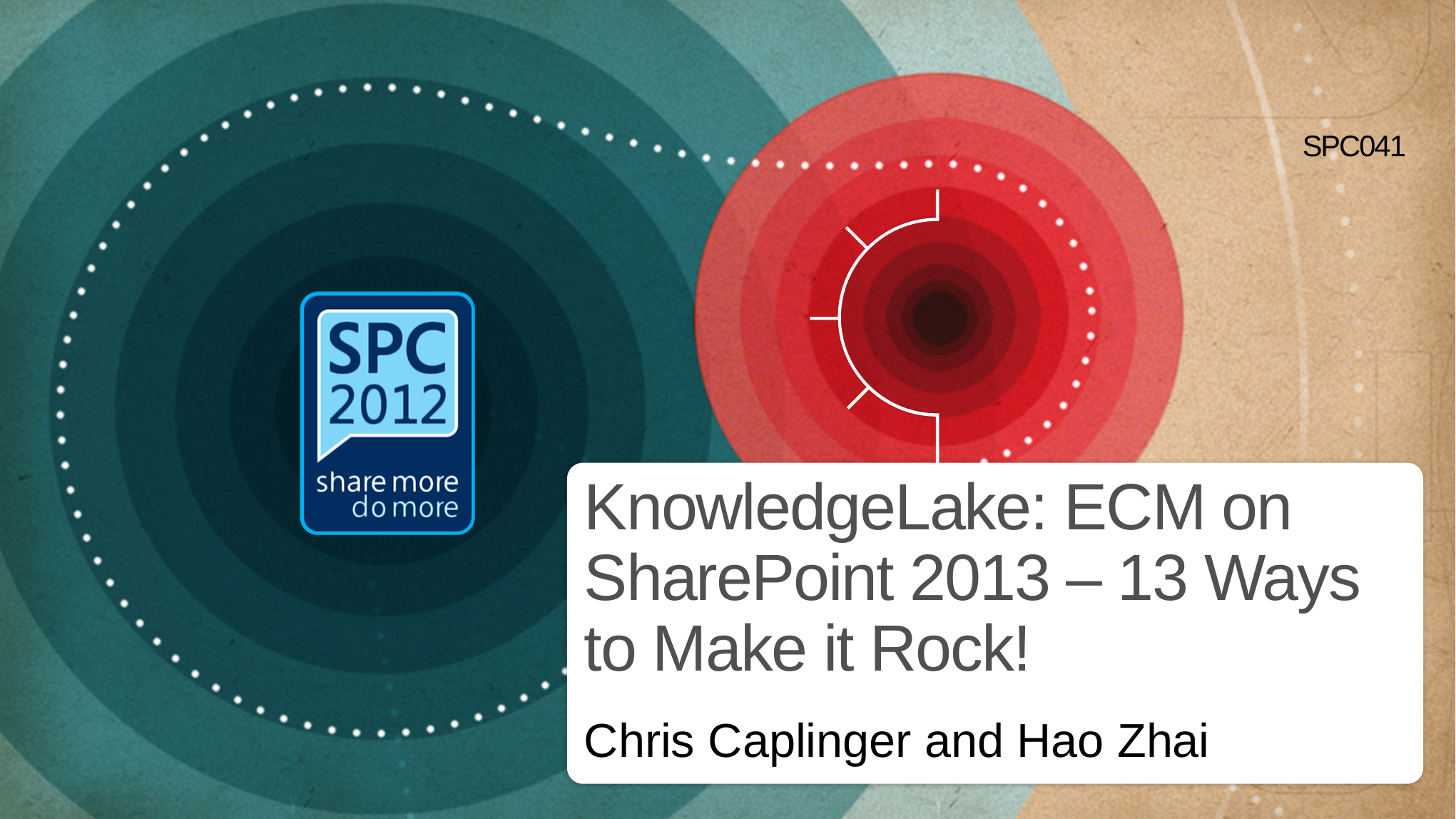

SPC041
# KnowledgeLake: ECM on SharePoint 2013 – 13 Ways to Make it Rock!
Chris Caplinger and Hao Zhai